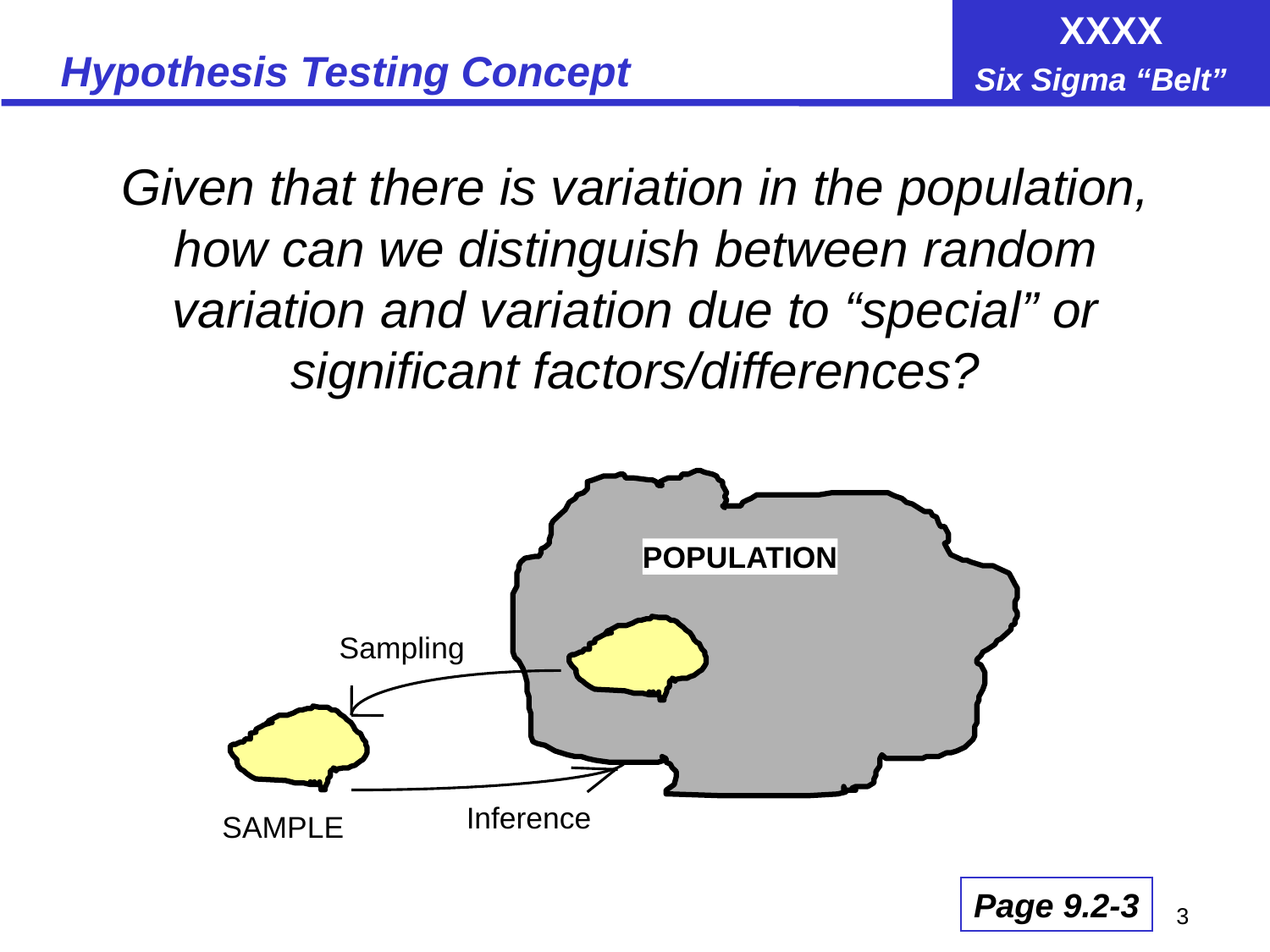

# Hypothesis Testing Concept
Given that there is variation in the population, how can we distinguish between random variation and variation due to “special” or significant factors/differences?

POPULATION

Sampling

Inference
SAMPLE
Page 9.2-3